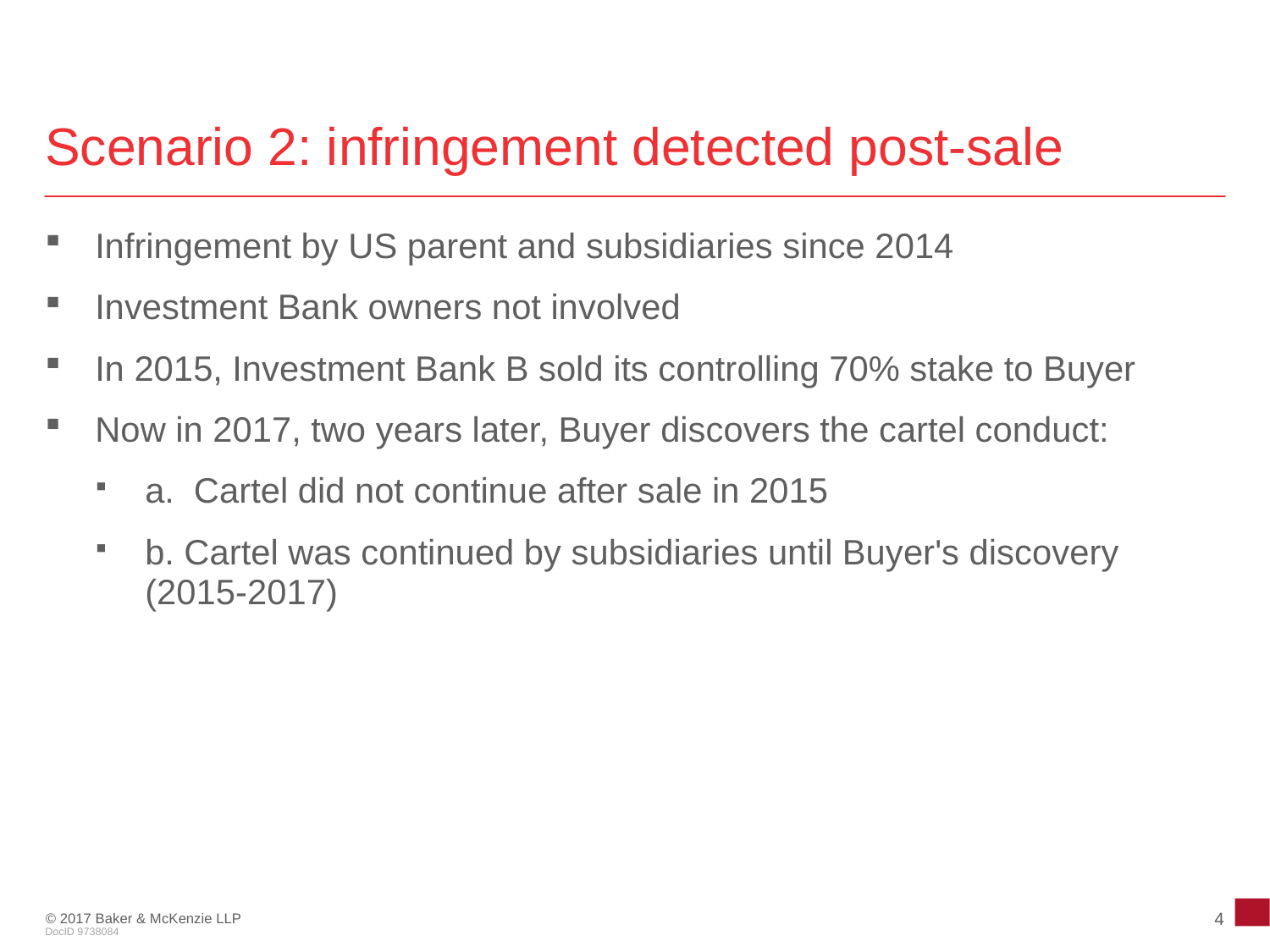

# Scenario 2: infringement detected post-sale
Infringement by US parent and subsidiaries since 2014
Investment Bank owners not involved
In 2015, Investment Bank B sold its controlling 70% stake to Buyer
Now in 2017, two years later, Buyer discovers the cartel conduct:
a.  Cartel did not continue after sale in 2015
b. Cartel was continued by subsidiaries until Buyer's discovery (2015-2017)
4